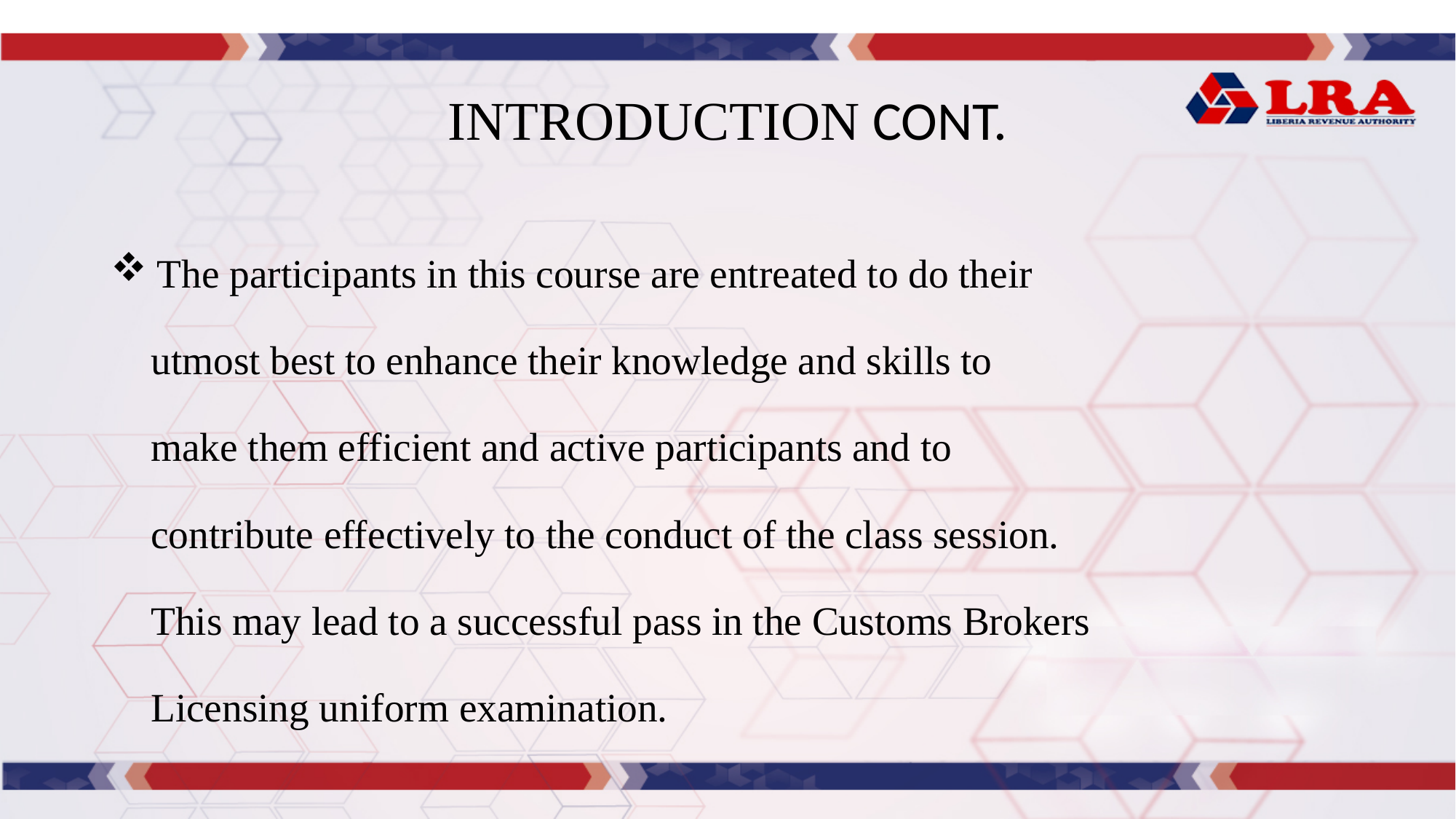

# INTRODUCTION CONT.
 The participants in this course are entreated to do their
    utmost best to enhance their knowledge and skills to
    make them efficient and active participants and to
    contribute effectively to the conduct of the class session.
    This may lead to a successful pass in the Customs Brokers
    Licensing uniform examination.